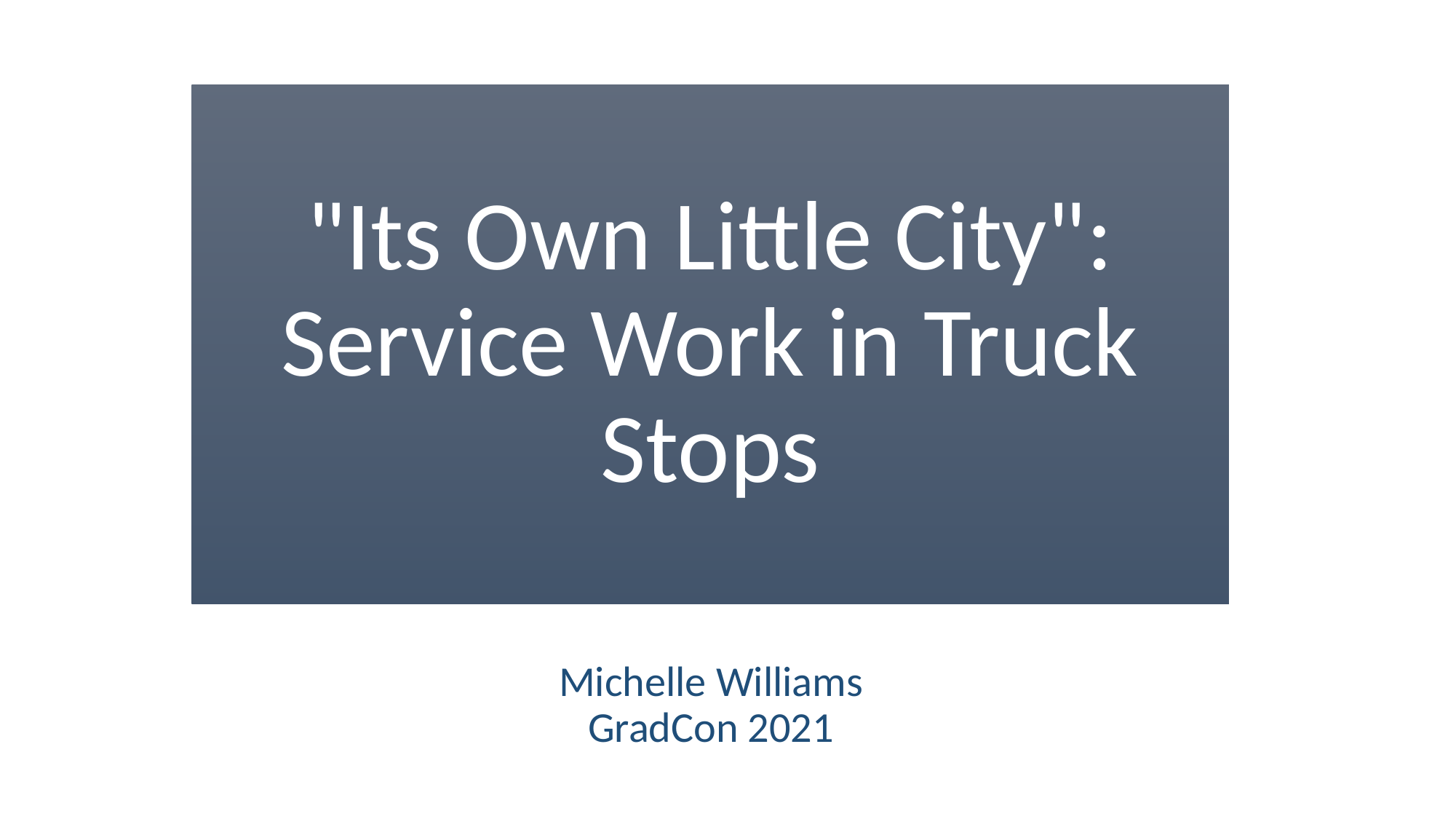

"Its Own Little City": Service Work in Truck Stops
Michelle Williams
GradCon 2021